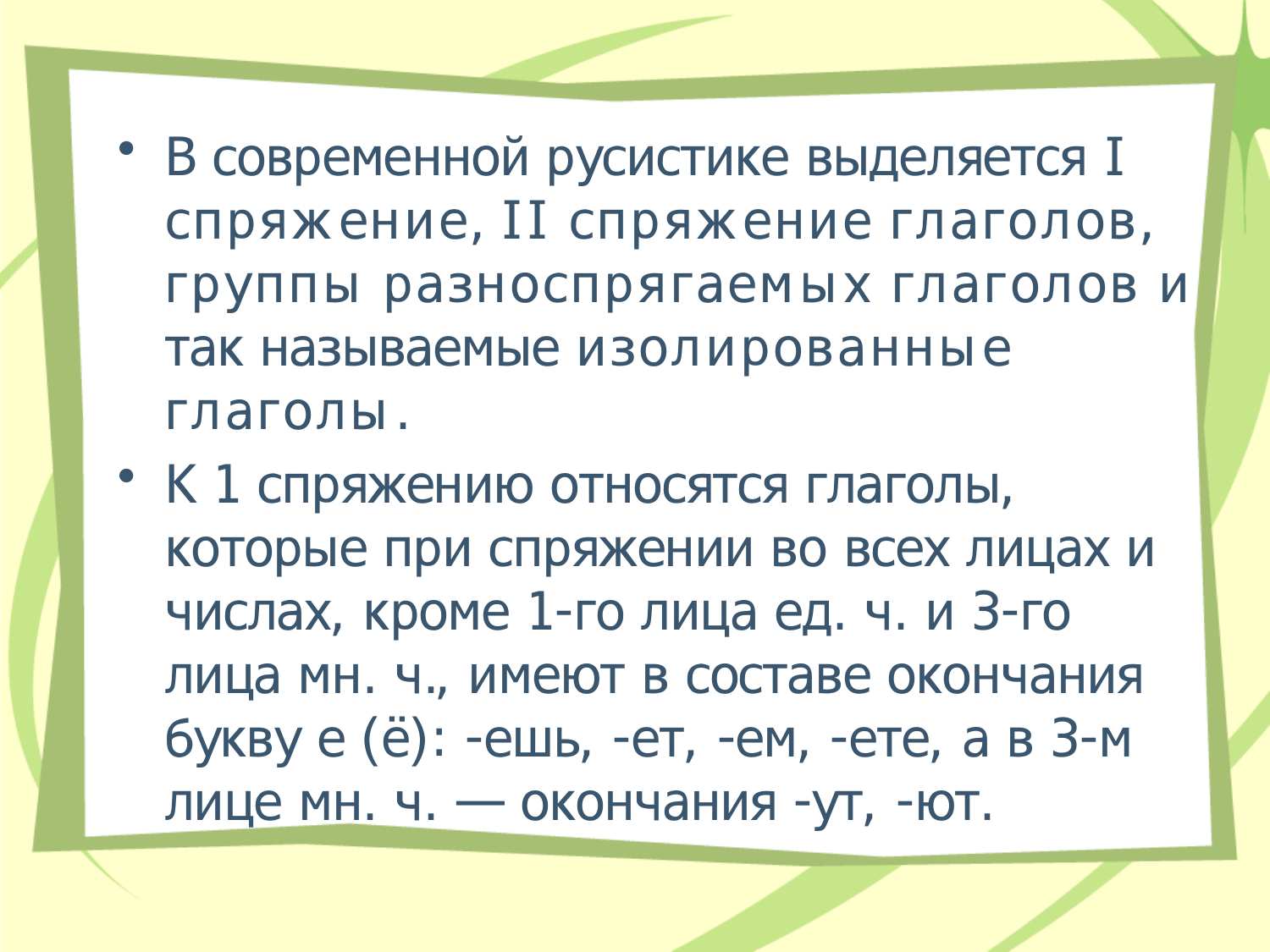

В современной русистике выделяется I спряжение, II спряжение глаголов, группы разноспрягаемых глаголов и так называемые изолированные глаголы.
К 1 спряжению относятся глаголы, которые при спряжении во всех лицах и числах, кроме 1-го лица ед. ч. и 3-го лица мн. ч., имеют в составе окончания букву е (ё): -ешь, -ет, -ем, -ете, а в 3-м лице мн. ч. — окончания -ут, -ют.